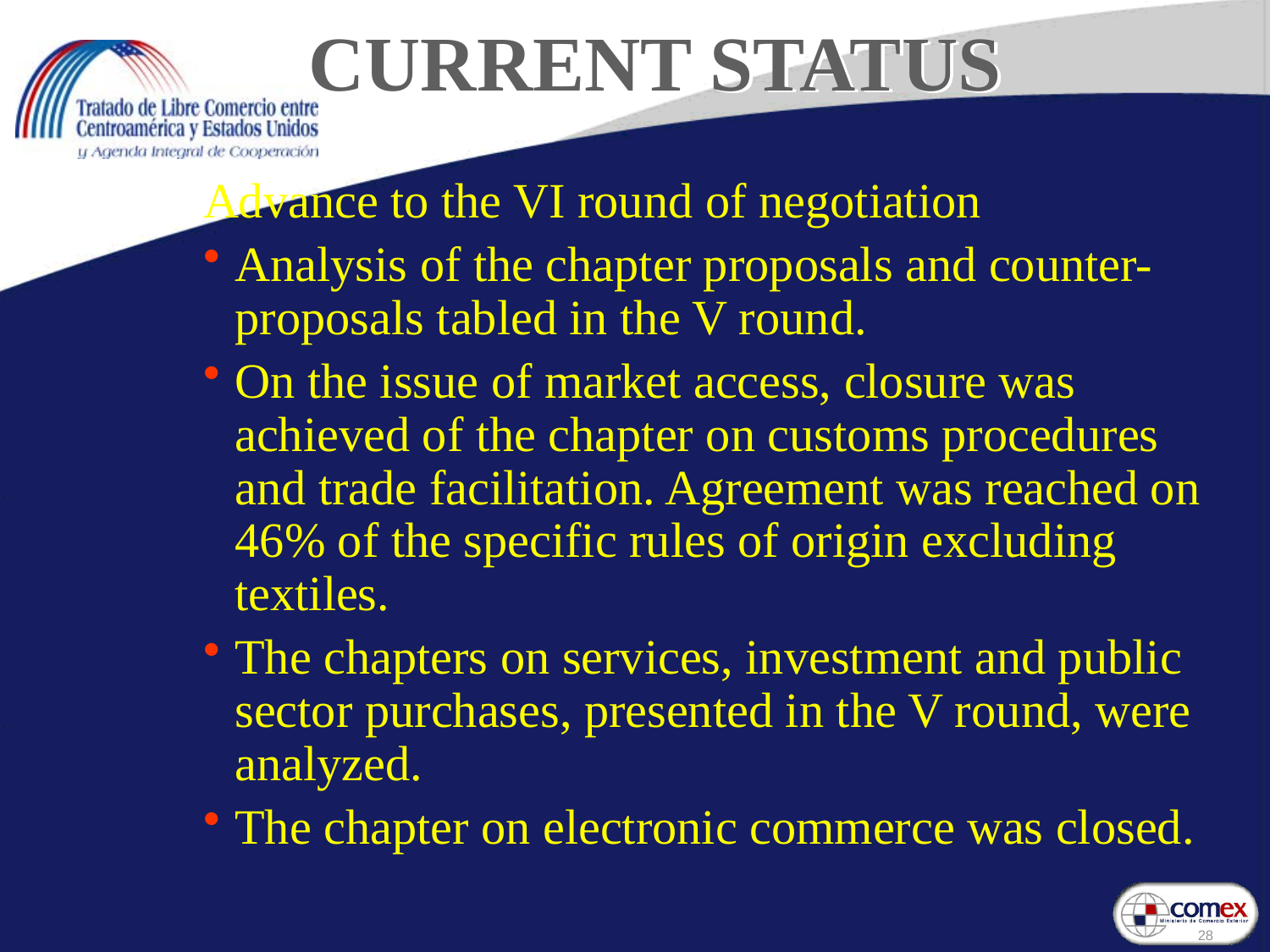

# CURRENT STATUS
Advance to the VI round of negotiation
Analysis of the chapter proposals and counter-proposals tabled in the V round.
On the issue of market access, closure was achieved of the chapter on customs procedures and trade facilitation. Agreement was reached on 46% of the specific rules of origin excluding textiles.
The chapters on services, investment and public sector purchases, presented in the V round, were analyzed.
The chapter on electronic commerce was closed.